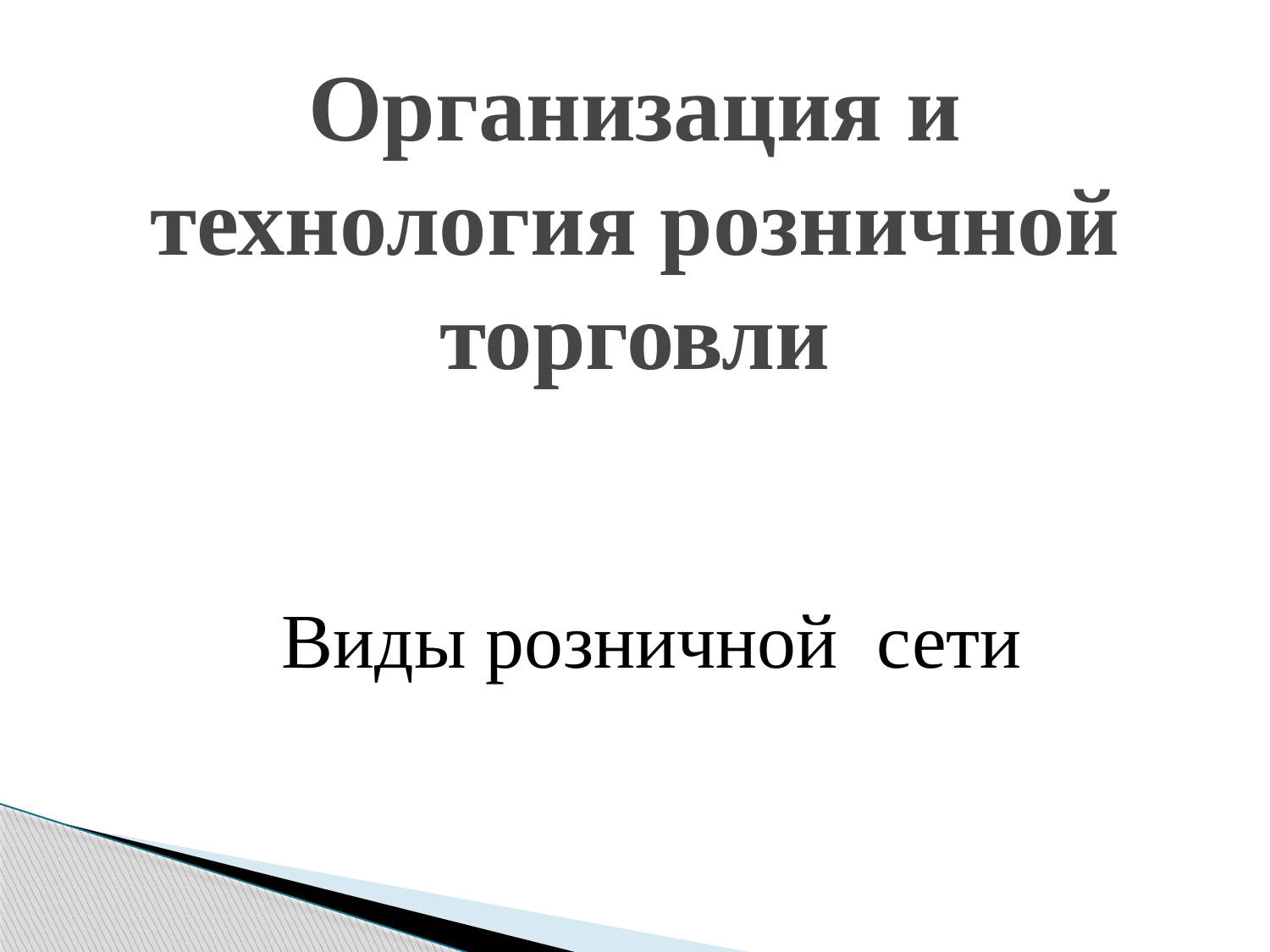

# Организация и технология розничной торговли

 Виды розничной  сети